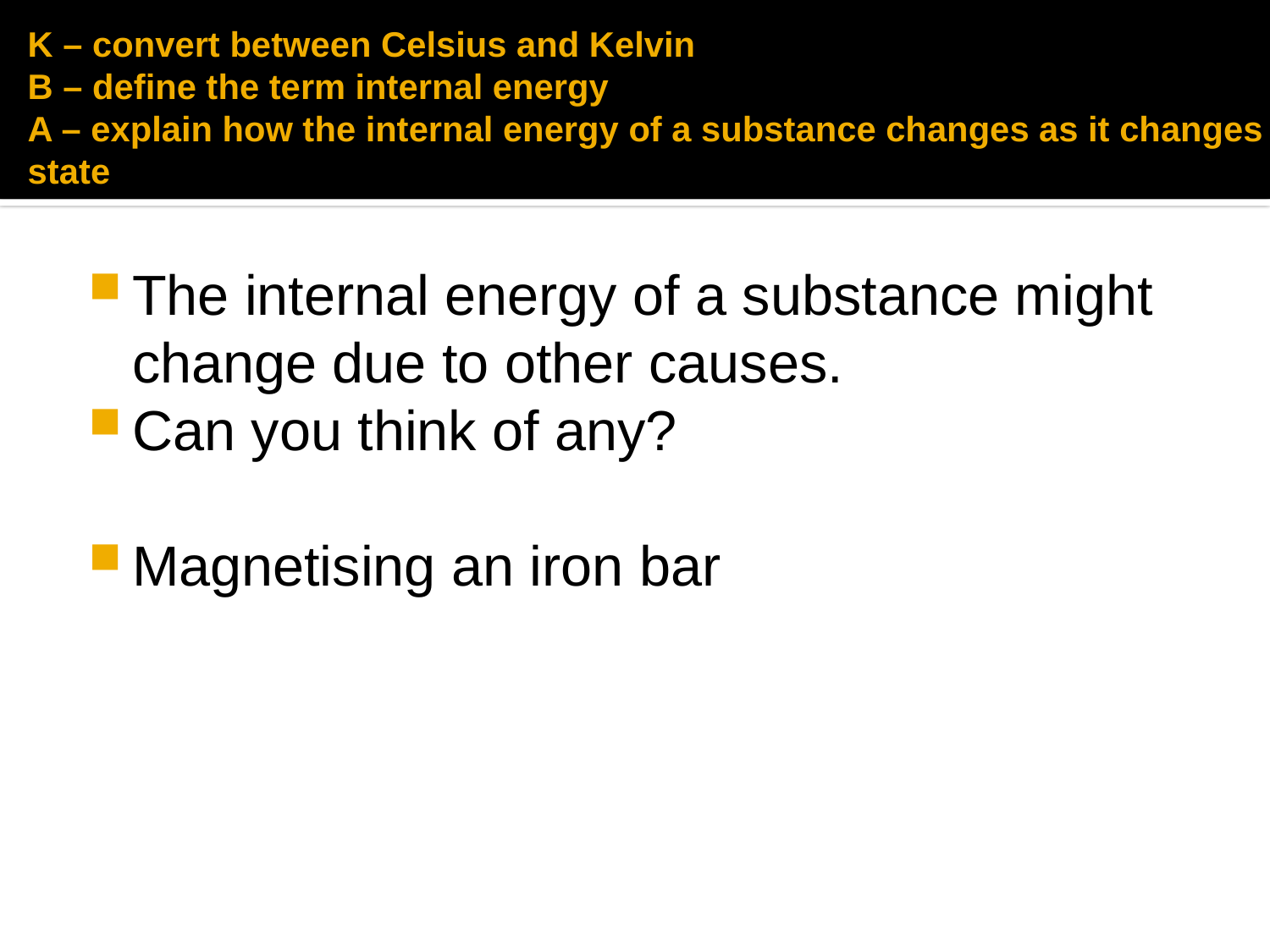

K – convert between Celsius and Kelvin
B – define the term internal energy
A – explain how the internal energy of a substance changes as it changes state
The internal energy of a substance might change due to other causes.
Can you think of any?

Magnetising an iron bar